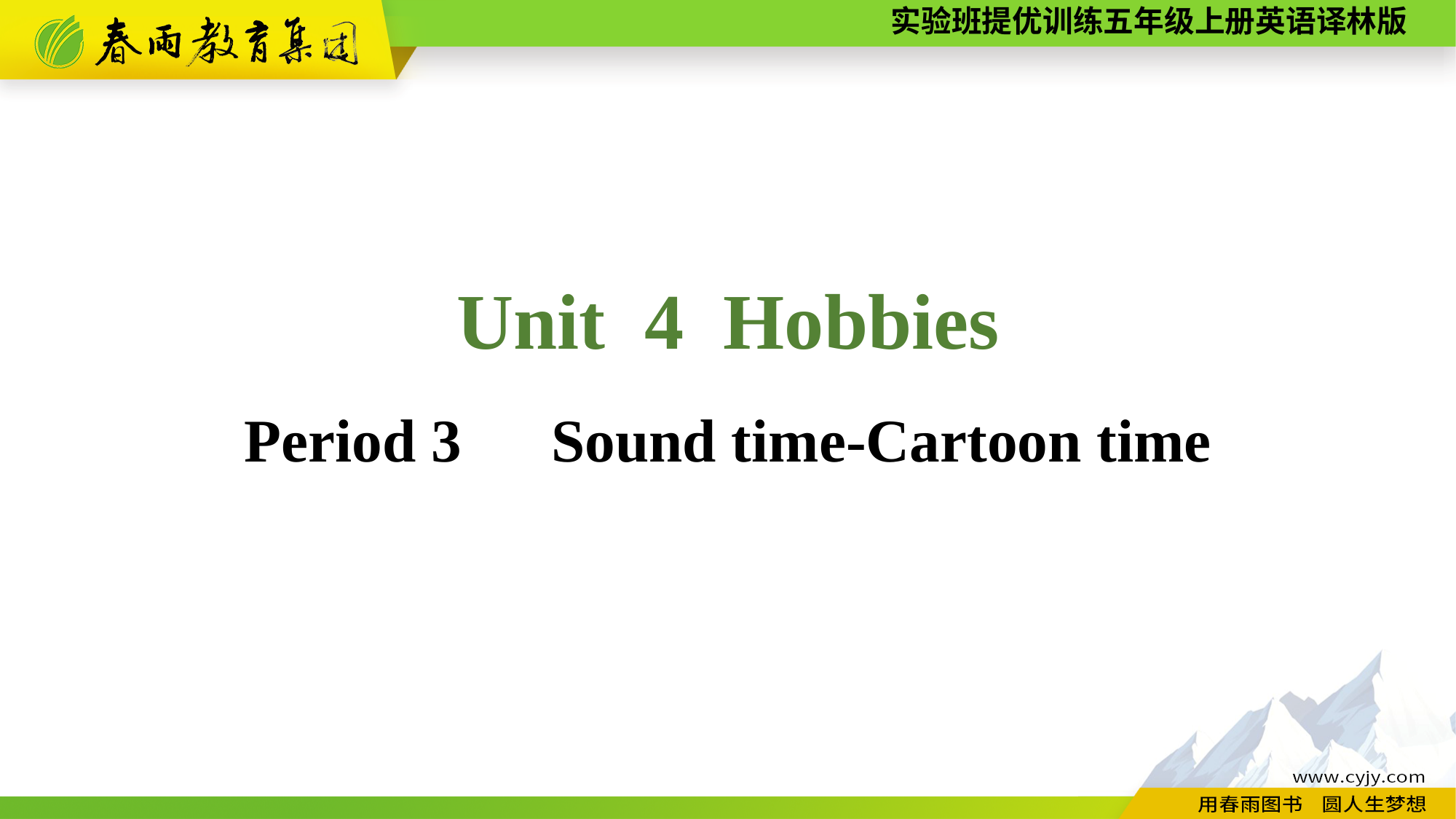

Unit  4  Hobbies
Period 3　Sound time-Cartoon time